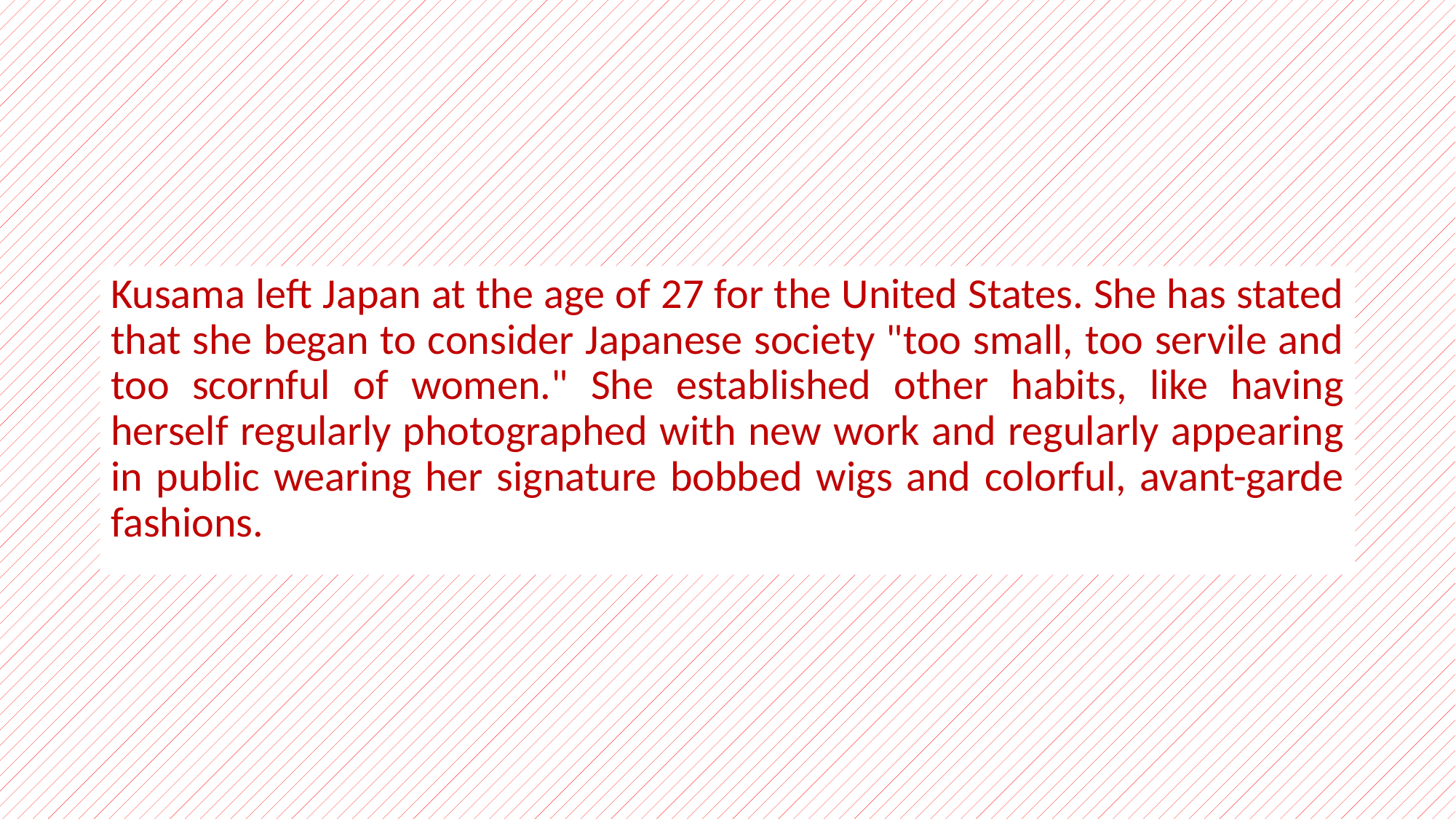

Kusama left Japan at the age of 27 for the United States. She has stated that she began to consider Japanese society "too small, too servile and too scornful of women." She established other habits, like having herself regularly photographed with new work and regularly appearing in public wearing her signature bobbed wigs and colorful, avant-garde fashions.